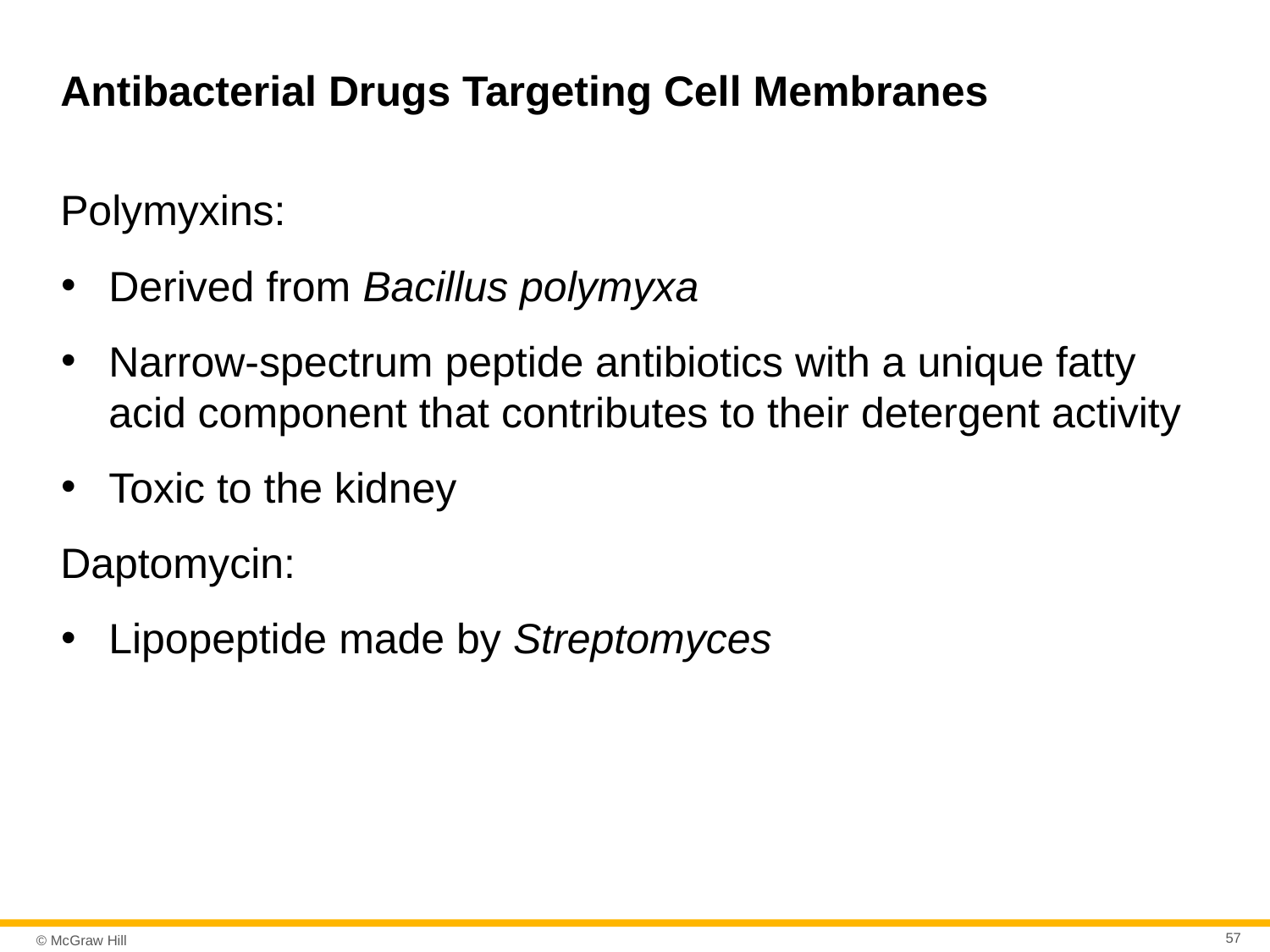

# Antibacterial Drugs Targeting Cell Membranes
Polymyxins:
Derived from Bacillus polymyxa
Narrow-spectrum peptide antibiotics with a unique fatty acid component that contributes to their detergent activity
Toxic to the kidney
Daptomycin:
Lipopeptide made by Streptomyces